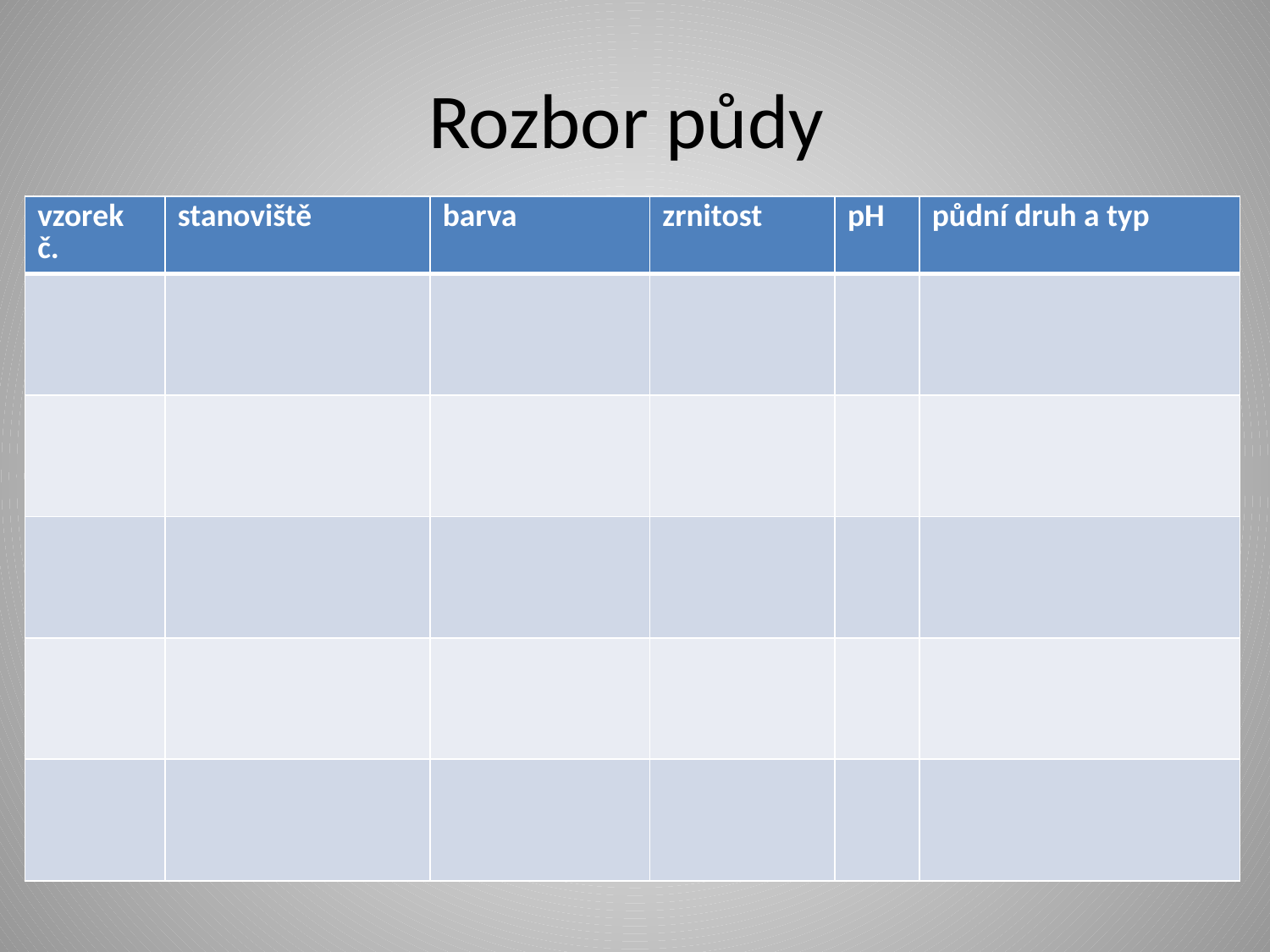

# Rozbor půdy
| vzorek č. | stanoviště | barva | zrnitost | pH | půdní druh a typ |
| --- | --- | --- | --- | --- | --- |
|  |  |  |  |  |  |
|  |  |  |  |  |  |
|  |  |  |  |  |  |
|  |  |  |  |  |  |
|  |  |  |  |  |  |